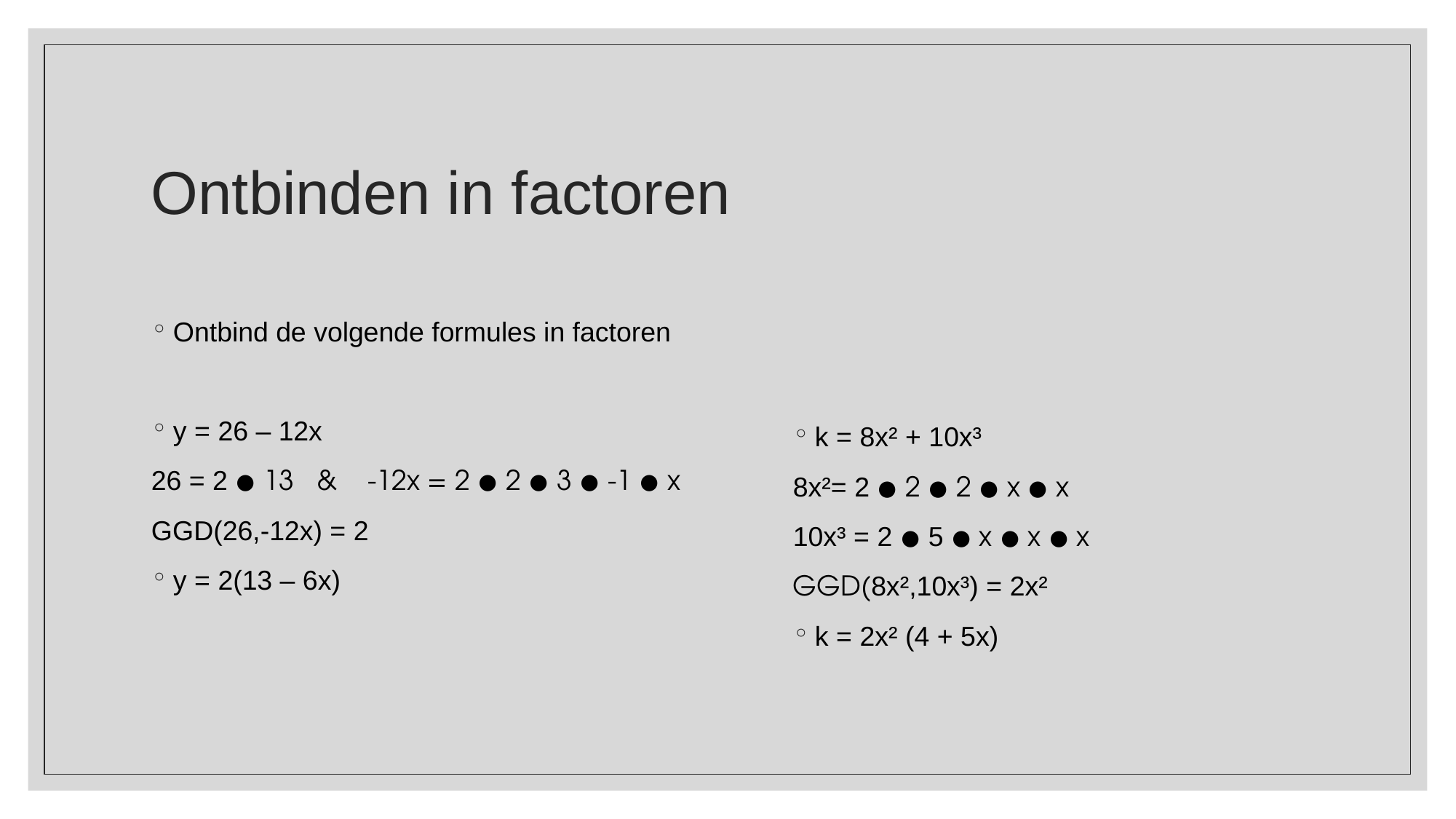

# Ontbinden in factoren
Ontbind de volgende formules in factoren

y = 26 – 12x
26 = 2 ● 13   &    -12x = 2 ● 2 ● 3 ● -1 ● x
GGD(26,-12x) = 2
y = 2(13 – 6x)

k = 8x² + 10x³
8x²= 2 ● 2 ● 2 ● x ● x
10x³ = 2 ● 5 ● x ● x ● x
GGD(8x²,10x³) = 2x²
k = 2x² (4 + 5x)